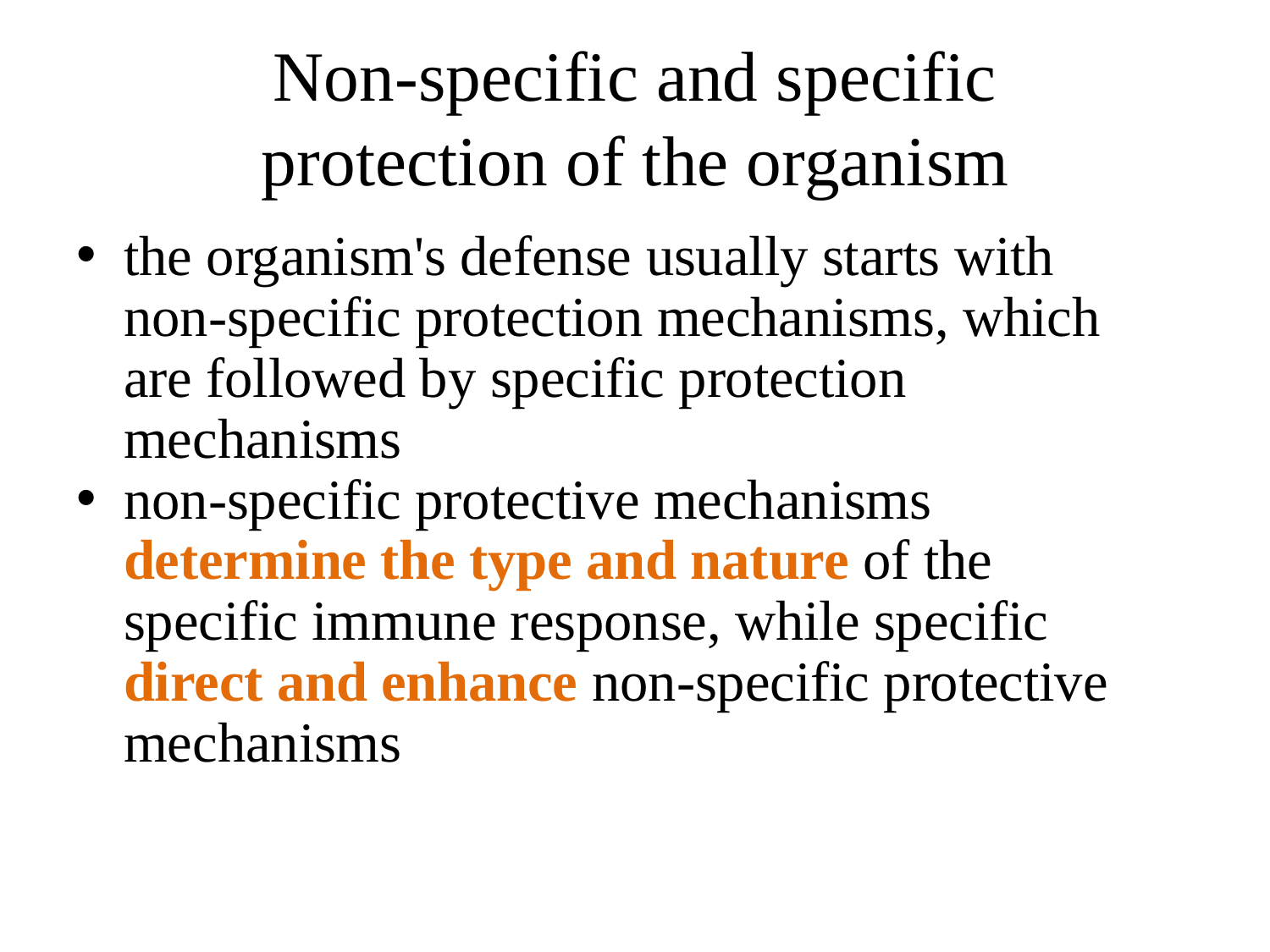

# Non-specific and specific protection of the organism
the organism's defense usually starts with non-specific protection mechanisms, which are followed by specific protection mechanisms
non-specific protective mechanisms determine the type and nature of the specific immune response, while specific direct and enhance non-specific protective mechanisms